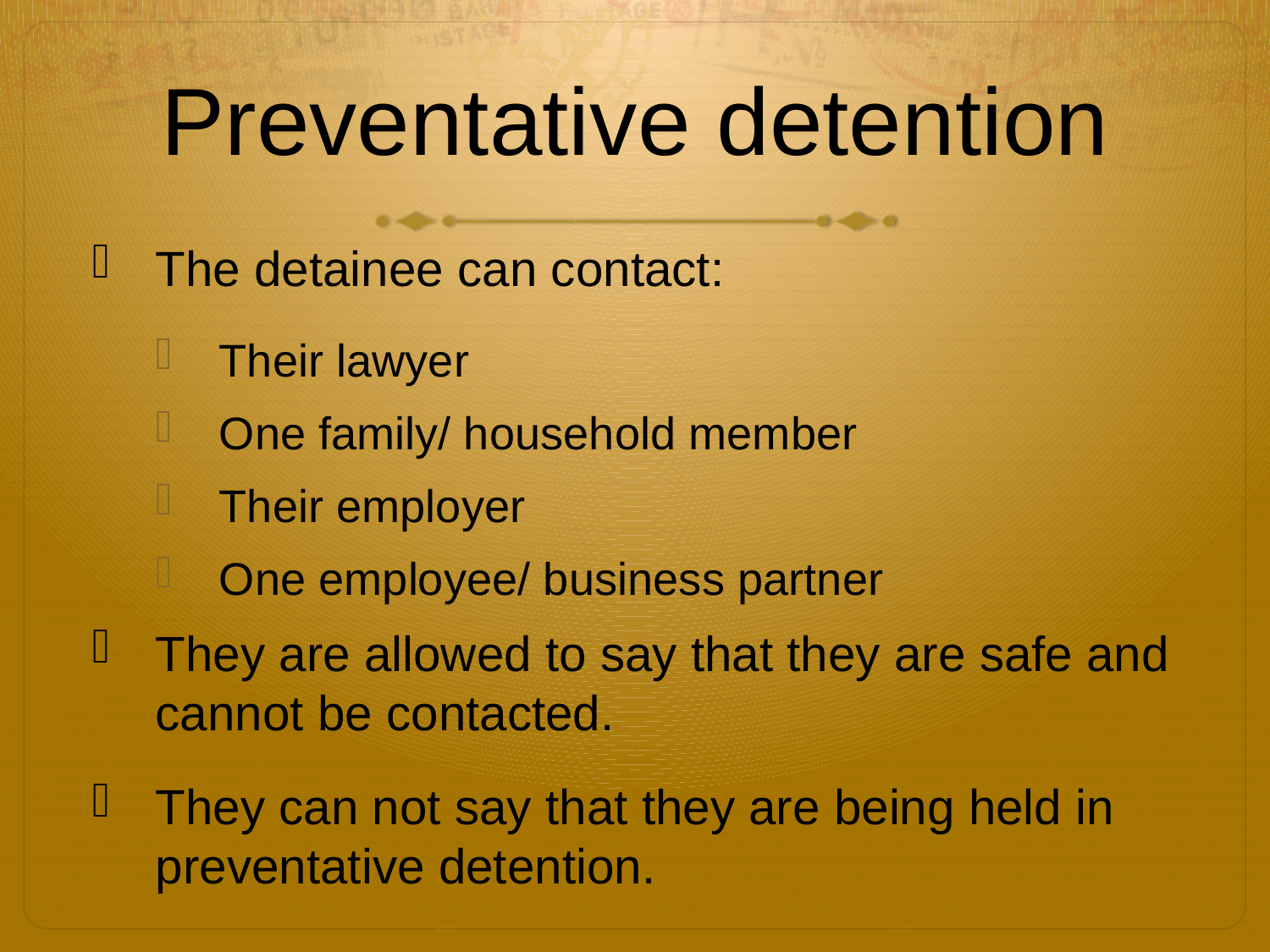

# Preventative detention
The detainee can contact:
Their lawyer
One family/ household member
Their employer
One employee/ business partner
They are allowed to say that they are safe and cannot be contacted.
They can not say that they are being held in preventative detention.